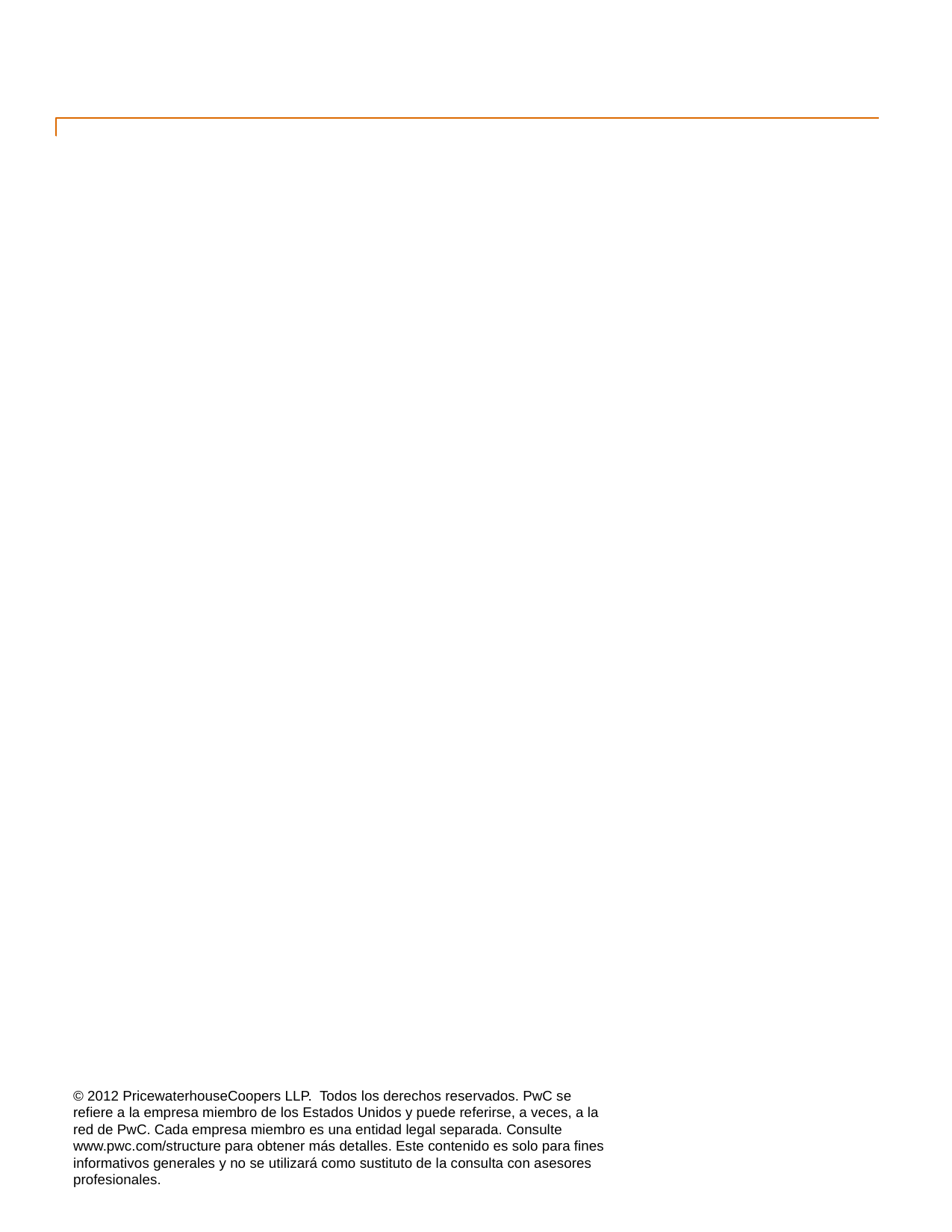

© 2012 PricewaterhouseCoopers LLP.  Todos los derechos reservados. PwC se refiere a la empresa miembro de los Estados Unidos y puede referirse, a veces, a la red de PwC. Cada empresa miembro es una entidad legal separada. Consulte www.pwc.com/structure para obtener más detalles. Este contenido es solo para fines informativos generales y no se utilizará como sustituto de la consulta con asesores profesionales.